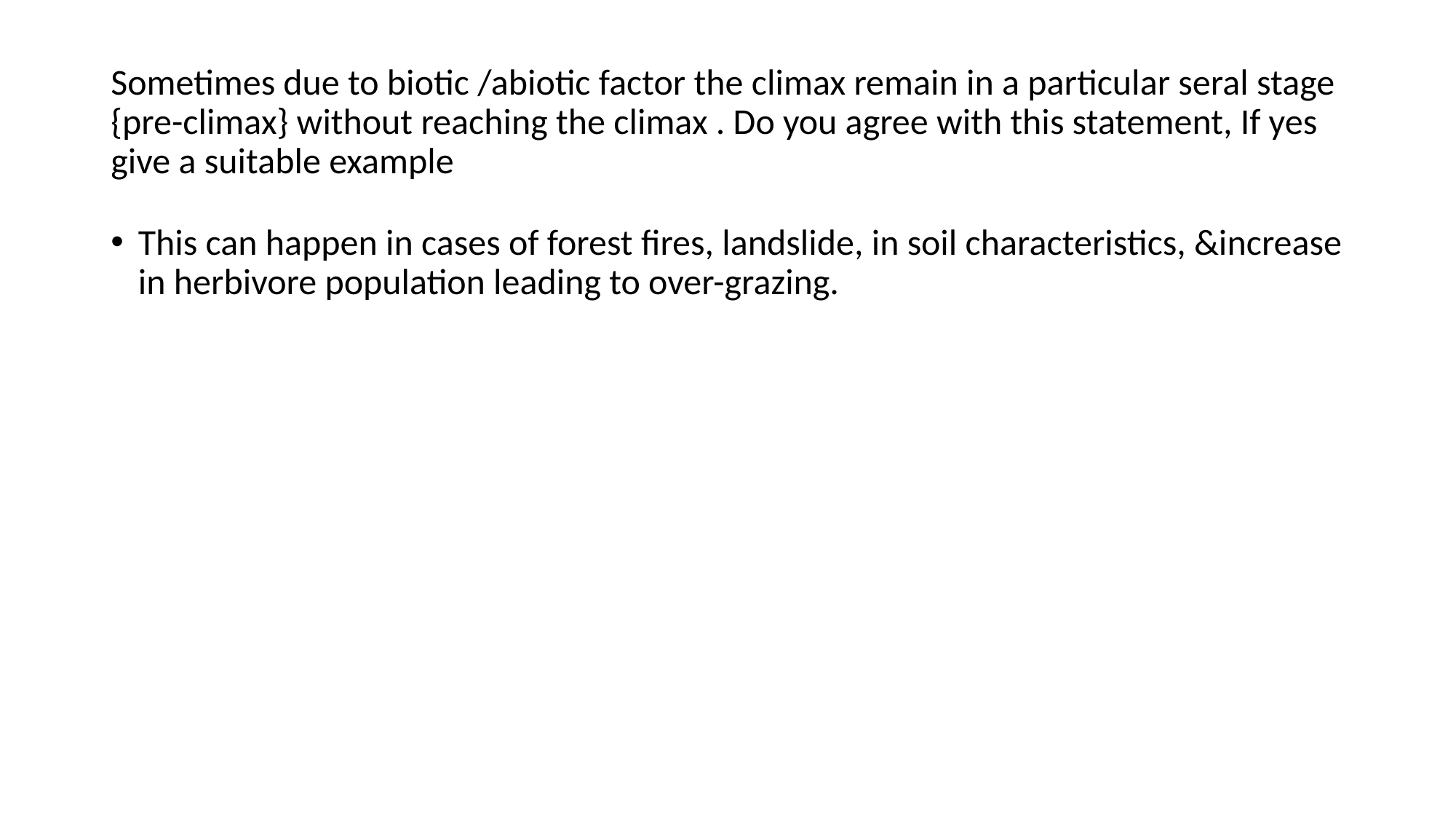

# Sometimes due to biotic /abiotic factor the climax remain in a particular seral stage {pre-climax} without reaching the climax . Do you agree with this statement, If yes give a suitable example
This can happen in cases of forest fires, landslide, in soil characteristics, &increase in herbivore population leading to over-grazing.